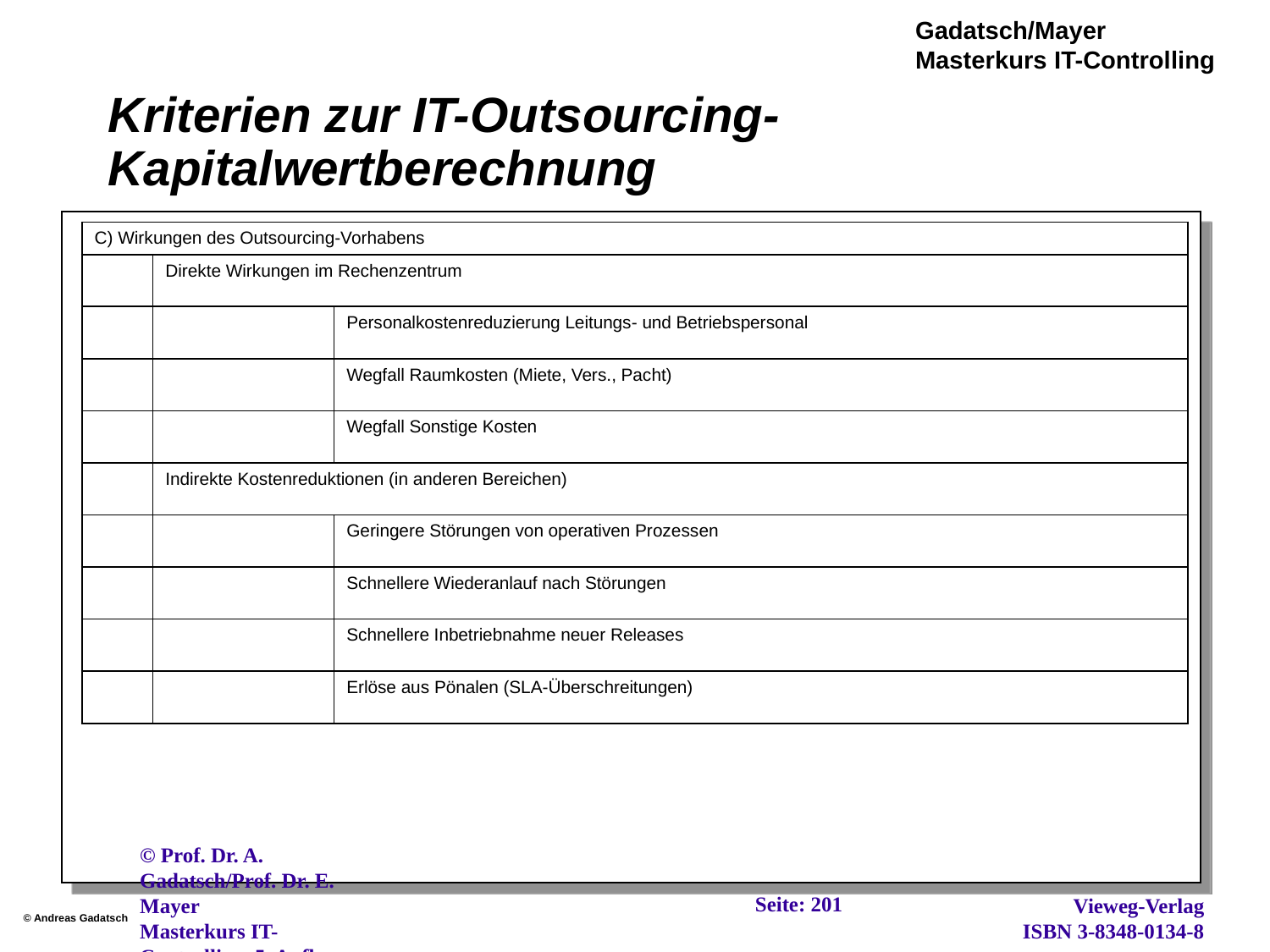

# Kriterien zur IT-Outsourcing-Kapitalwertberechnung
| C) Wirkungen des Outsourcing-Vorhabens |  |  |
| --- | --- | --- |
|  | Direkte Wirkungen im Rechenzentrum |  |
|  |  | Personalkostenreduzierung Leitungs- und Betriebspersonal |
|  |  | Wegfall Raumkosten (Miete, Vers., Pacht) |
|  |  | Wegfall Sonstige Kosten |
|  | Indirekte Kostenreduktionen (in anderen Bereichen) |  |
|  |  | Geringere Störungen von operativen Prozessen |
|  |  | Schnellere Wiederanlauf nach Störungen |
|  |  | Schnellere Inbetriebnahme neuer Releases |
|  |  | Erlöse aus Pönalen (SLA-Überschreitungen) |

Seite: 201

© Prof. Dr. A. Gadatsch/Prof. Dr. E. Mayer
Masterkurs IT-Controlling, 5. Aufl., Wiesbaden, 2012